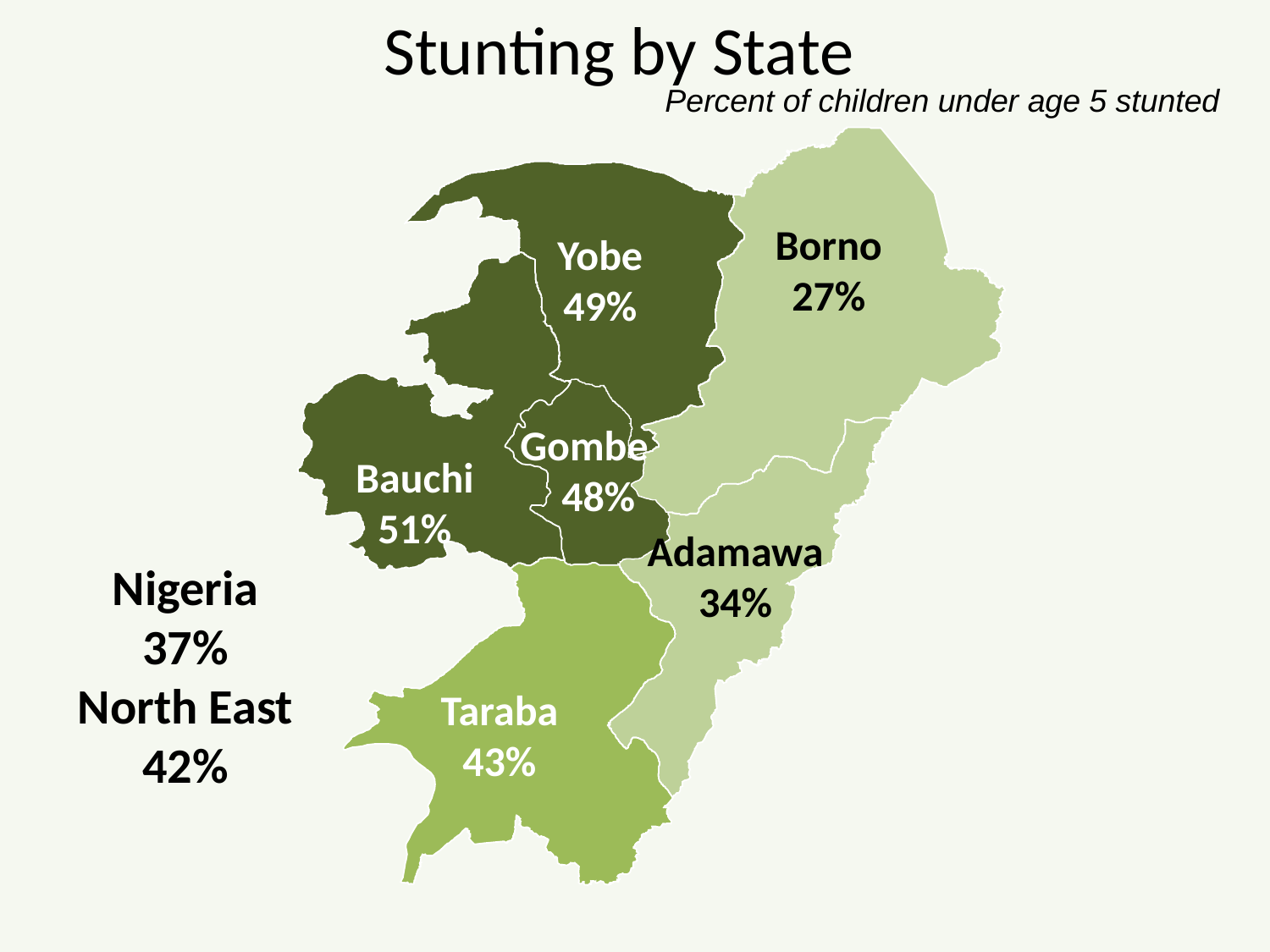

# Stunting by State
Percent of children under age 5 stunted

Borno
27%
Yobe
49%
Gombe
   48%
Bauchi
51%
Adamawa
34%
Nigeria
37%
North East
42%
Taraba
43%